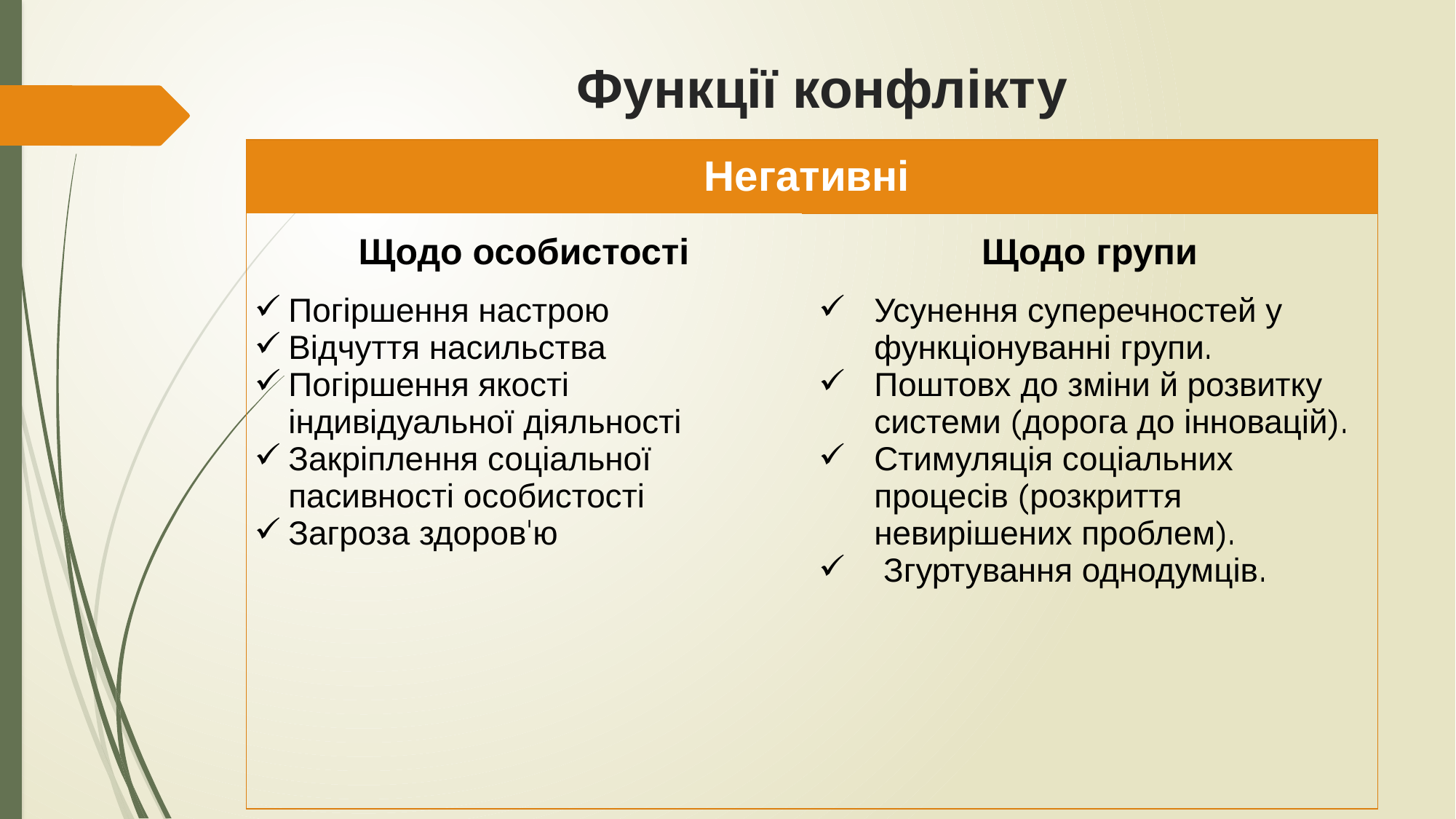

# Функції конфлікту
| Негативні |  |
| --- | --- |
| Щодо особистості   Погіршення настрою Відчуття насильства Погіршення якості індивідуальної діяльності Закріплення соціальної пасивності особистості Загроза здоров'ю | Щодо групи   Усунення суперечностей у функціонуванні групи. Поштовх до зміни й розвитку системи (дорога до інновацій). Стимуляція соціальних процесів (розкриття невирішених проблем). Згуртування однодумців. |